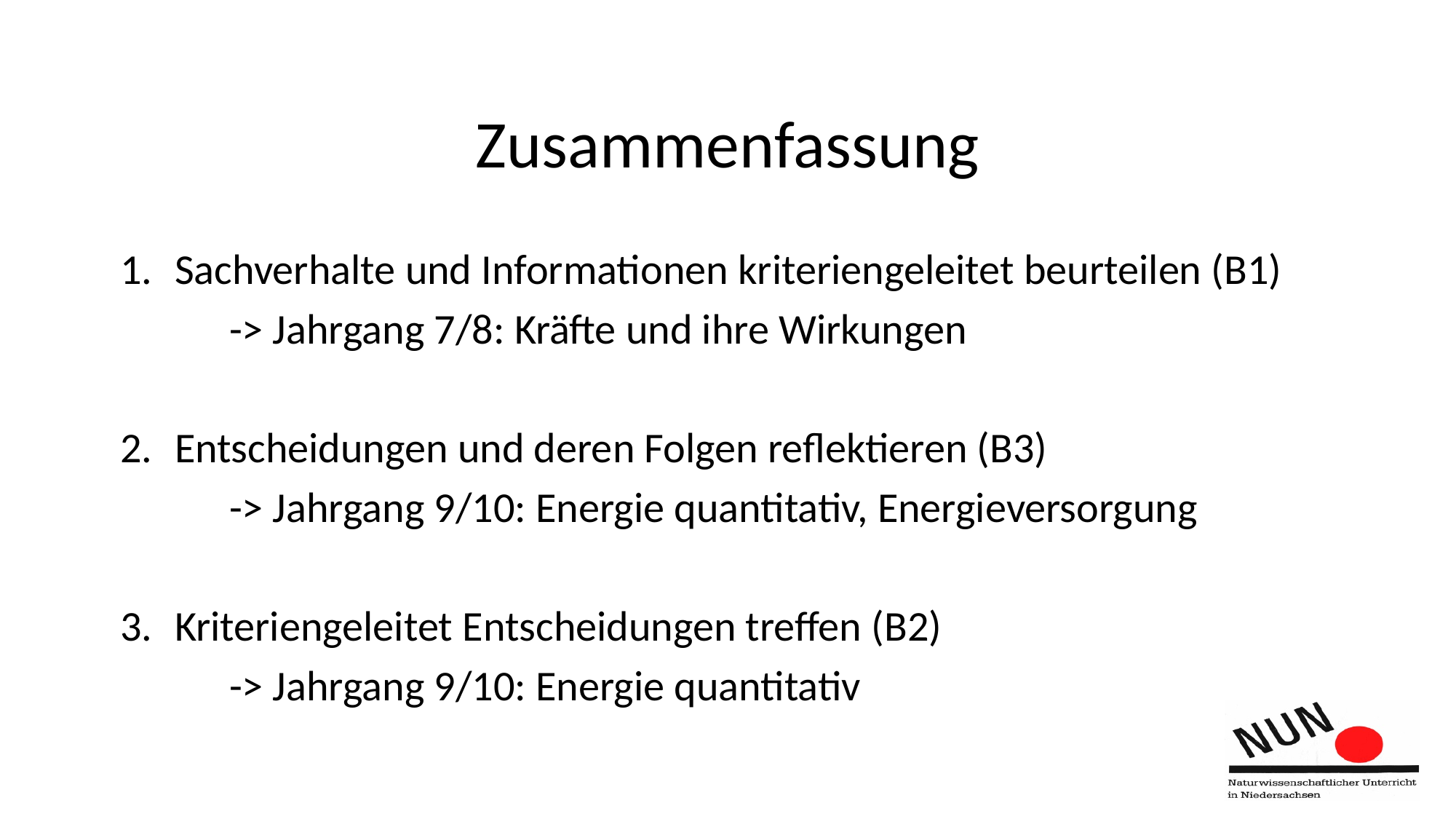

# Zusammenfassung
Sachverhalte und Informationen kriteriengeleitet beurteilen (B1)
	-> Jahrgang 7/8: Kräfte und ihre Wirkungen

Entscheidungen und deren Folgen reflektieren (B3)
	-> Jahrgang 9/10: Energie quantitativ, Energieversorgung

Kriteriengeleitet Entscheidungen treffen (B2)
	-> Jahrgang 9/10: Energie quantitativ